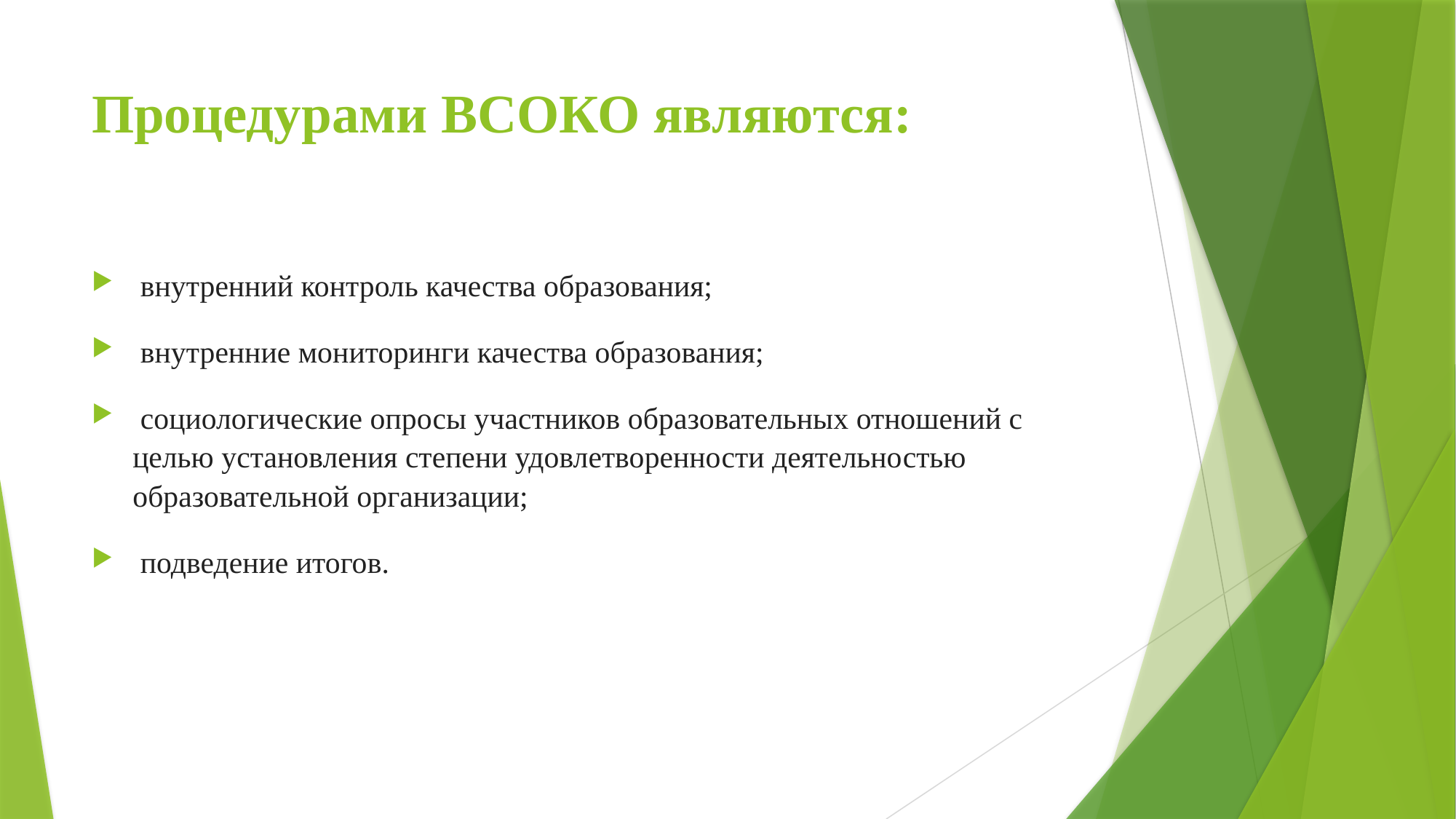

# Процедурами ВСОКО являются:
 внутренний контроль качества образования;
 внутренние мониторинги качества образования;
 социологические опросы участников образовательных отношений с целью установления степени удовлетворенности деятельностью образовательной организации;
 подведение итогов.